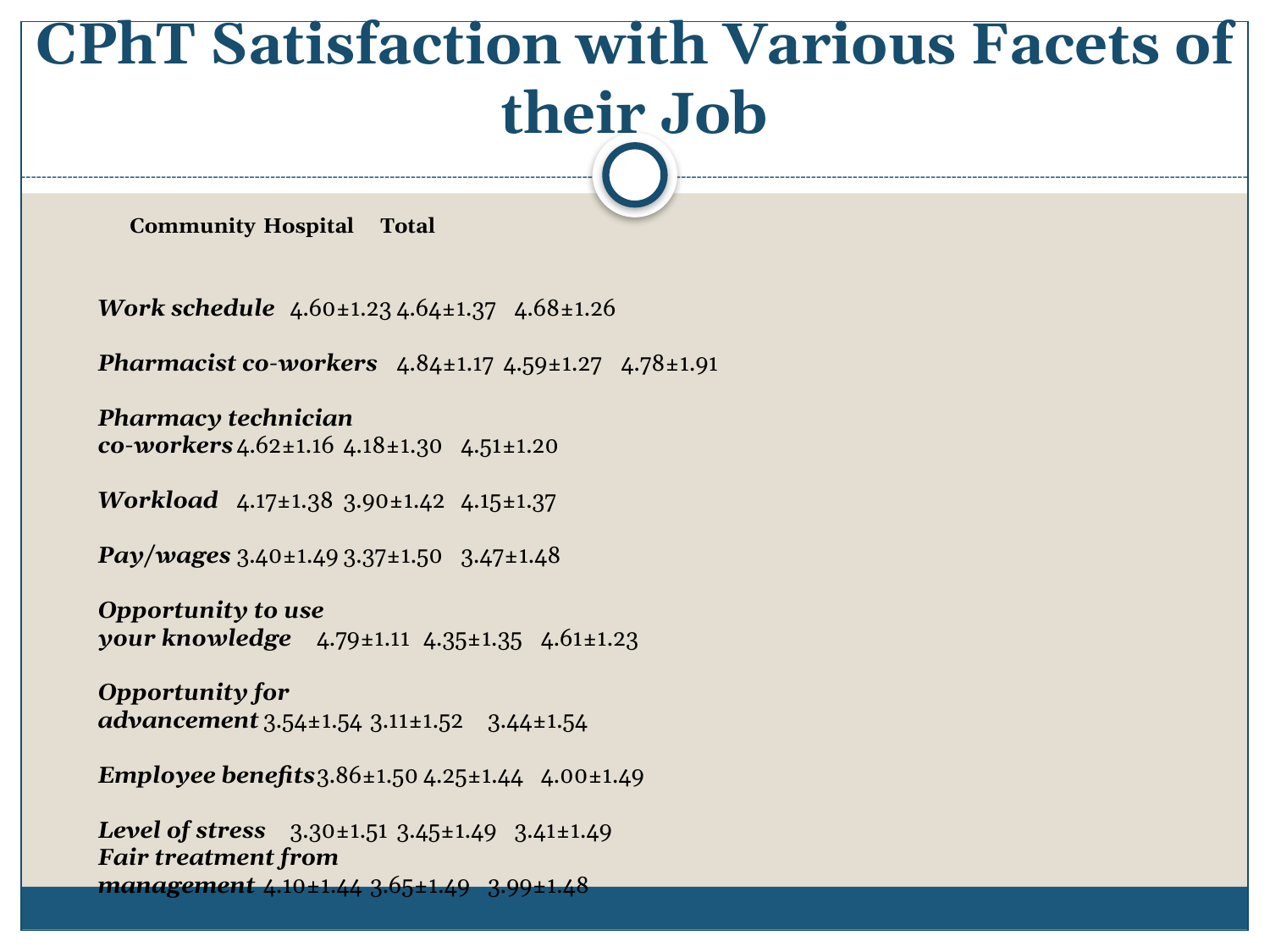

# CPhT Satisfaction with Various Facets of their Job
				Community	Hospital		  Total

Work schedule		4.60±1.23		4.64±1.37		  4.68±1.26

Pharmacist co-workers	4.84±1.17		4.59±1.27		  4.78±1.91

Pharmacy technician
co-workers		4.62±1.16		4.18±1.30		  4.51±1.20

Workload		4.17±1.38		3.90±1.42		  4.15±1.37

Pay/wages		3.40±1.49		3.37±1.50		  3.47±1.48

Opportunity to use
your knowledge		4.79±1.11		4.35±1.35		  4.61±1.23

Opportunity for
advancement		3.54±1.54		3.11±1.52		  3.44±1.54

Employee benefits	3.86±1.50		4.25±1.44		  4.00±1.49

Level of stress		3.30±1.51		3.45±1.49		  3.41±1.49
Fair treatment from
management		4.10±1.44		3.65±1.49		  3.99±1.48